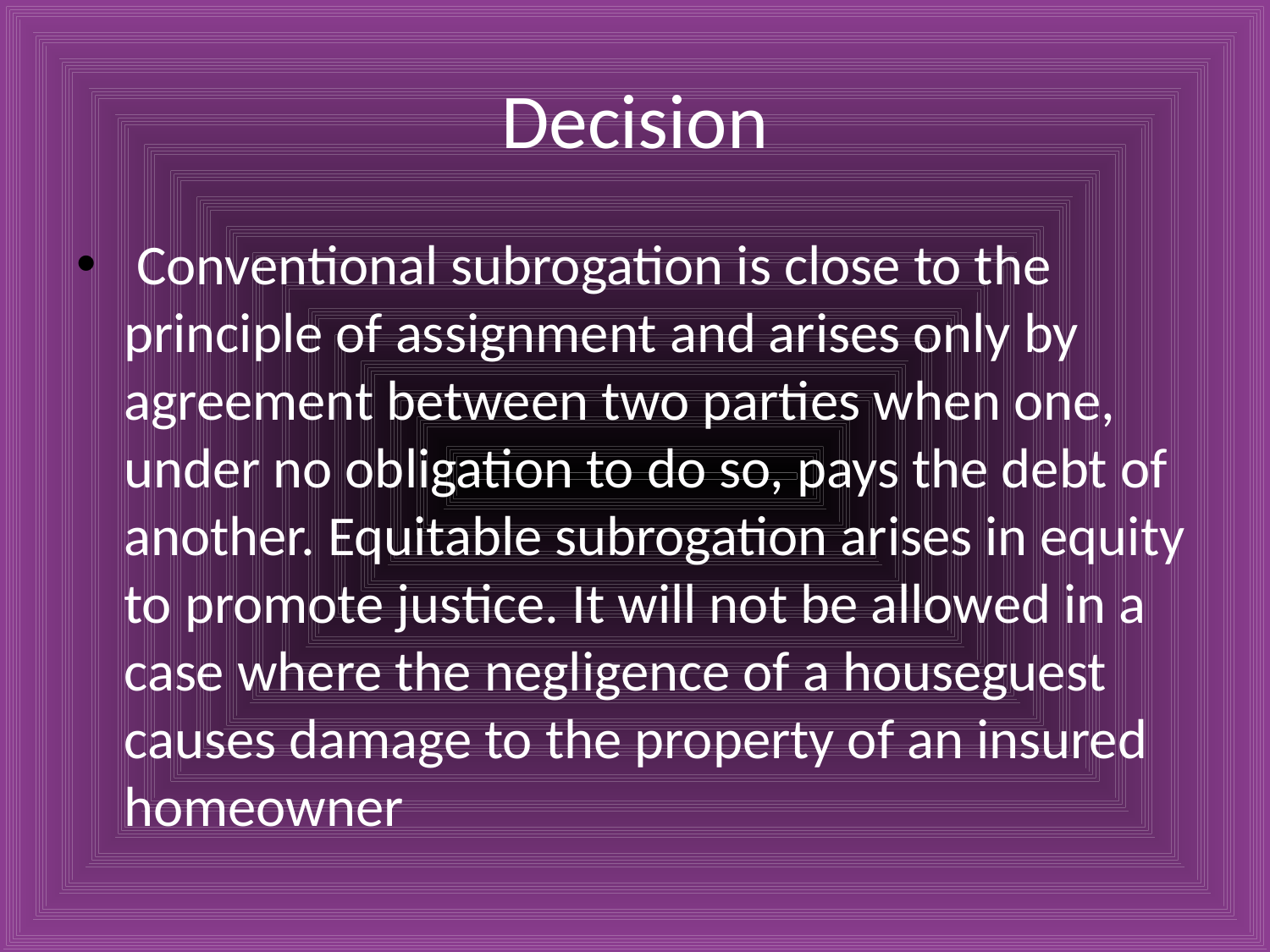

# Decision
 Conventional subrogation is close to the principle of assignment and arises only by agreement between two parties when one, under no obligation to do so, pays the debt of another. Equitable subrogation arises in equity to promote justice. It will not be allowed in a case where the negligence of a houseguest causes damage to the property of an insured homeowner